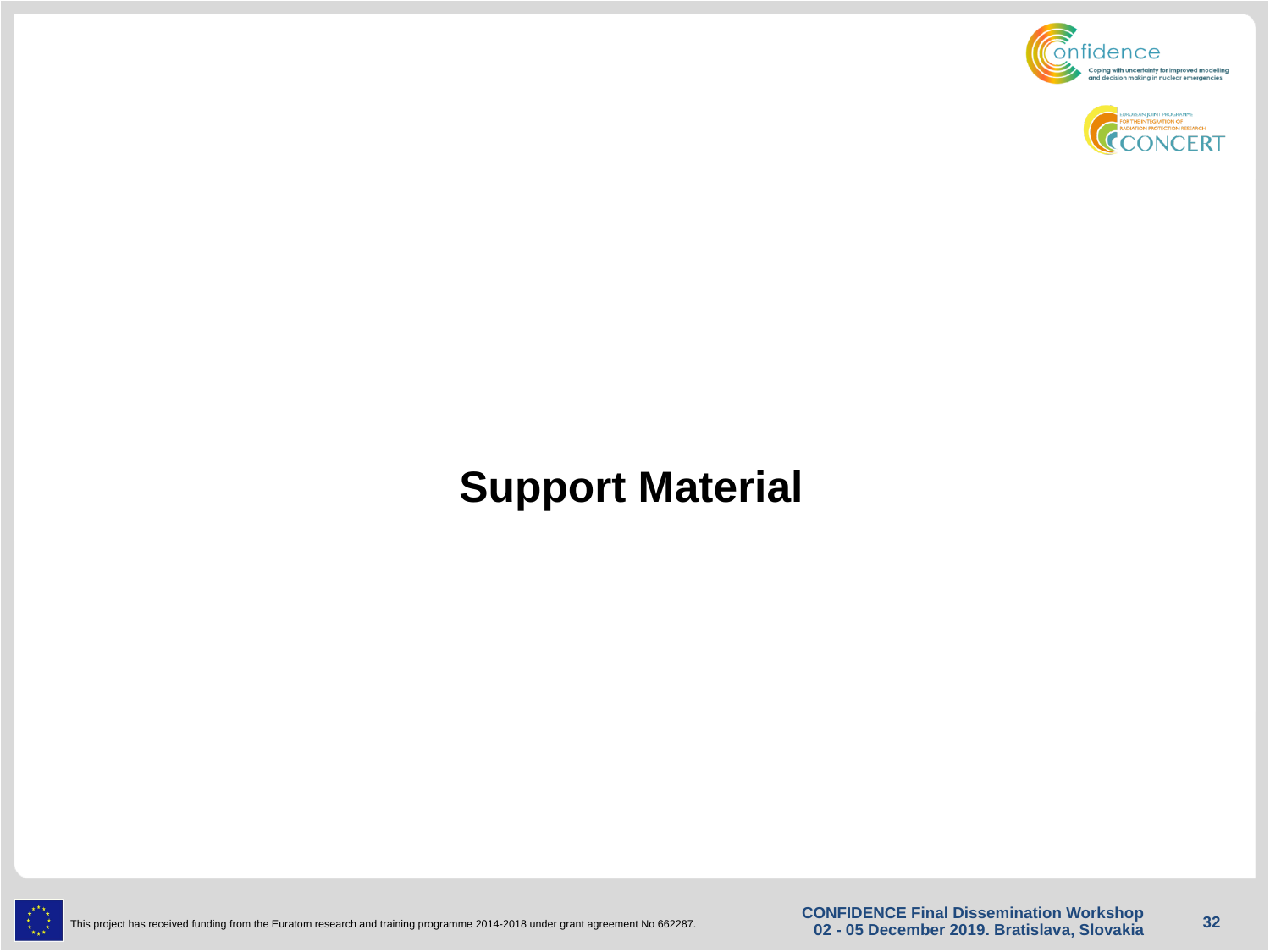

# Support Material
CONFIDENCE Final Dissemination Workshop  02 - 05 December 2019. Bratislava, Slovakia
32